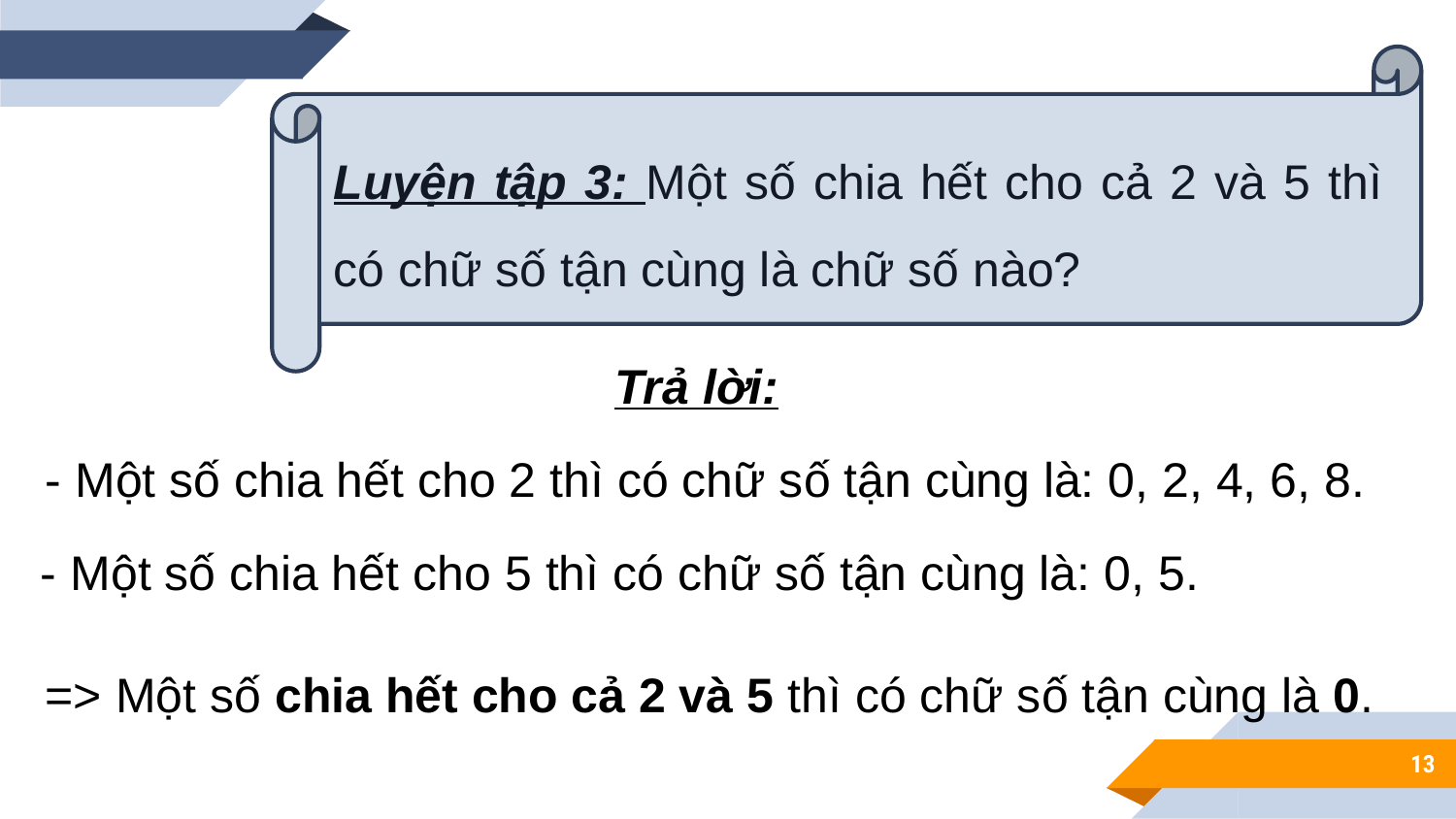

Luyện tập 3: Một số chia hết cho cả 2 và 5 thì có chữ số tận cùng là chữ số nào?
Trả lời:
- Một số chia hết cho 2 thì có chữ số tận cùng là: 0, 2, 4, 6, 8.
- Một số chia hết cho 5 thì có chữ số tận cùng là: 0, 5.
=> Một số chia hết cho cả 2 và 5 thì có chữ số tận cùng là 0.
13